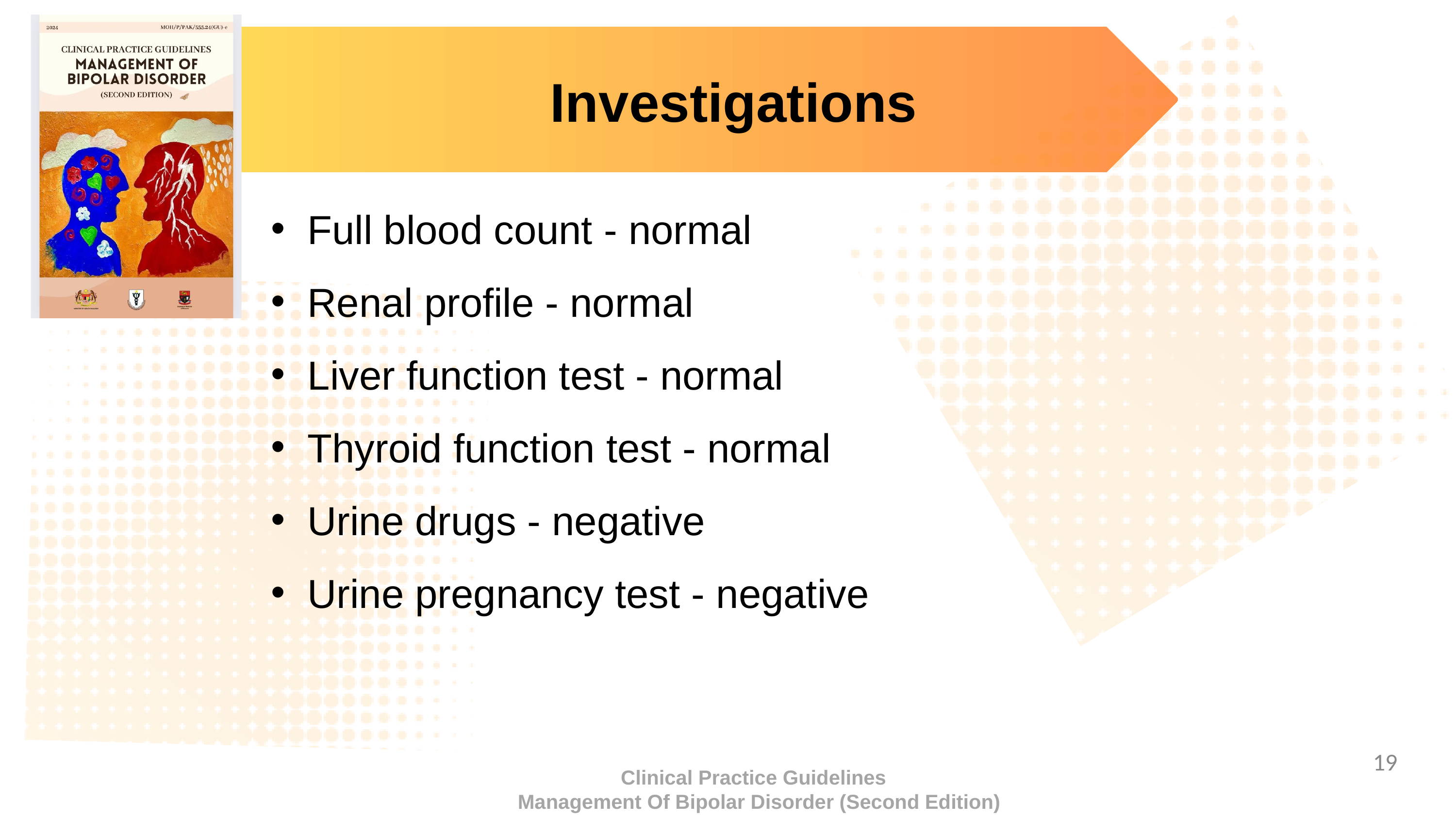

Investigations

Full blood count - normal

Renal profile - normal

Liver function test - normal

Thyroid function test - normal

Urine drugs - negative

Urine pregnancy test - negative

19
Clinical Practice Guidelines
 Management Of Bipolar Disorder (Second Edition)